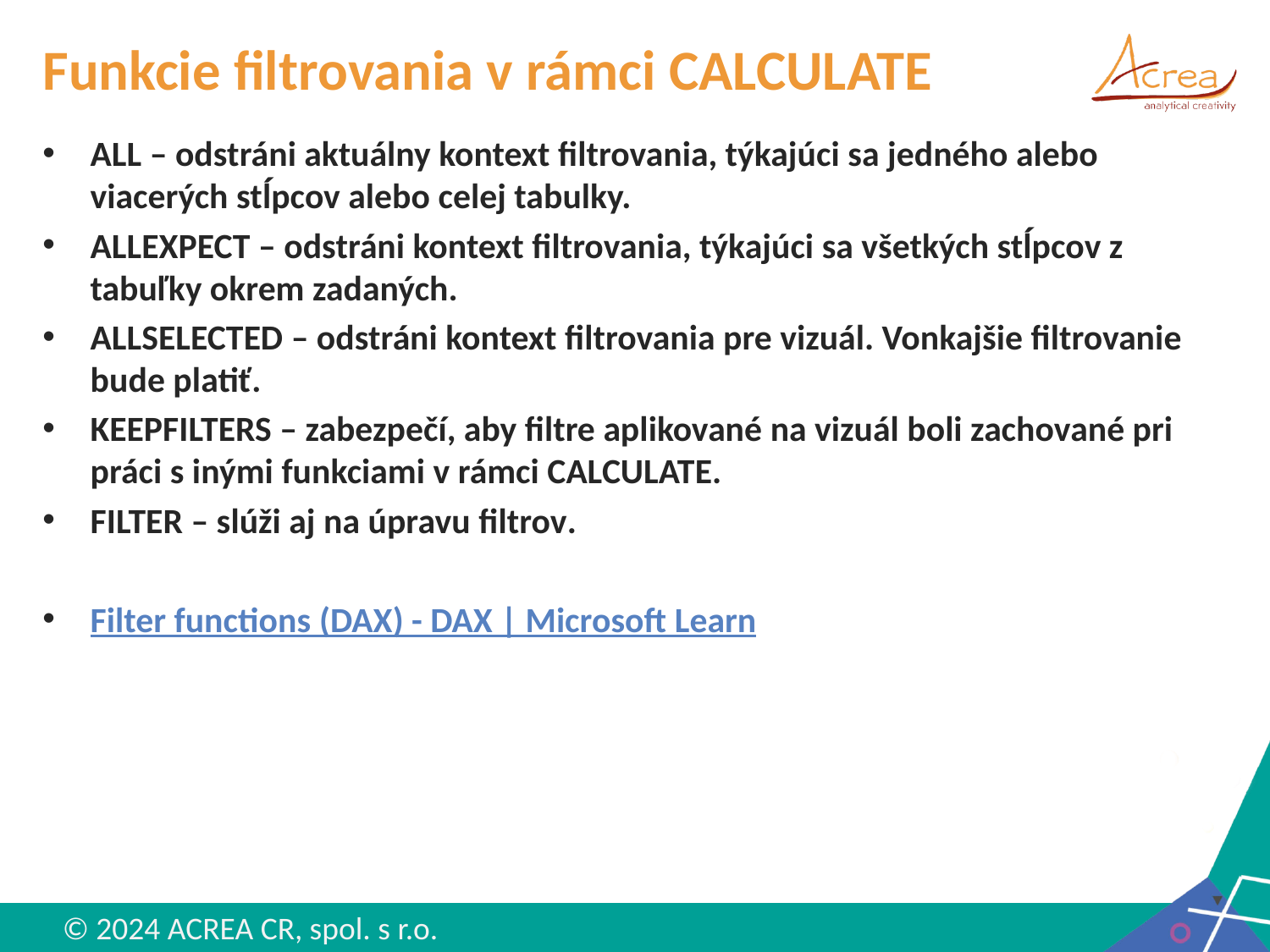

# Funkcie filtrovania v rámci CALCULATE
ALL – odstráni aktuálny kontext filtrovania, týkajúci sa jedného alebo viacerých stĺpcov alebo celej tabulky.
ALLEXPECT – odstráni kontext filtrovania, týkajúci sa všetkých stĺpcov z tabuľky okrem zadaných.
ALLSELECTED – odstráni kontext filtrovania pre vizuál. Vonkajšie filtrovanie bude platiť.
KEEPFILTERS – zabezpečí, aby filtre aplikované na vizuál boli zachované pri práci s inými funkciami v rámci CALCULATE.
FILTER – slúži aj na úpravu filtrov.

Filter functions (DAX) - DAX | Microsoft Learn